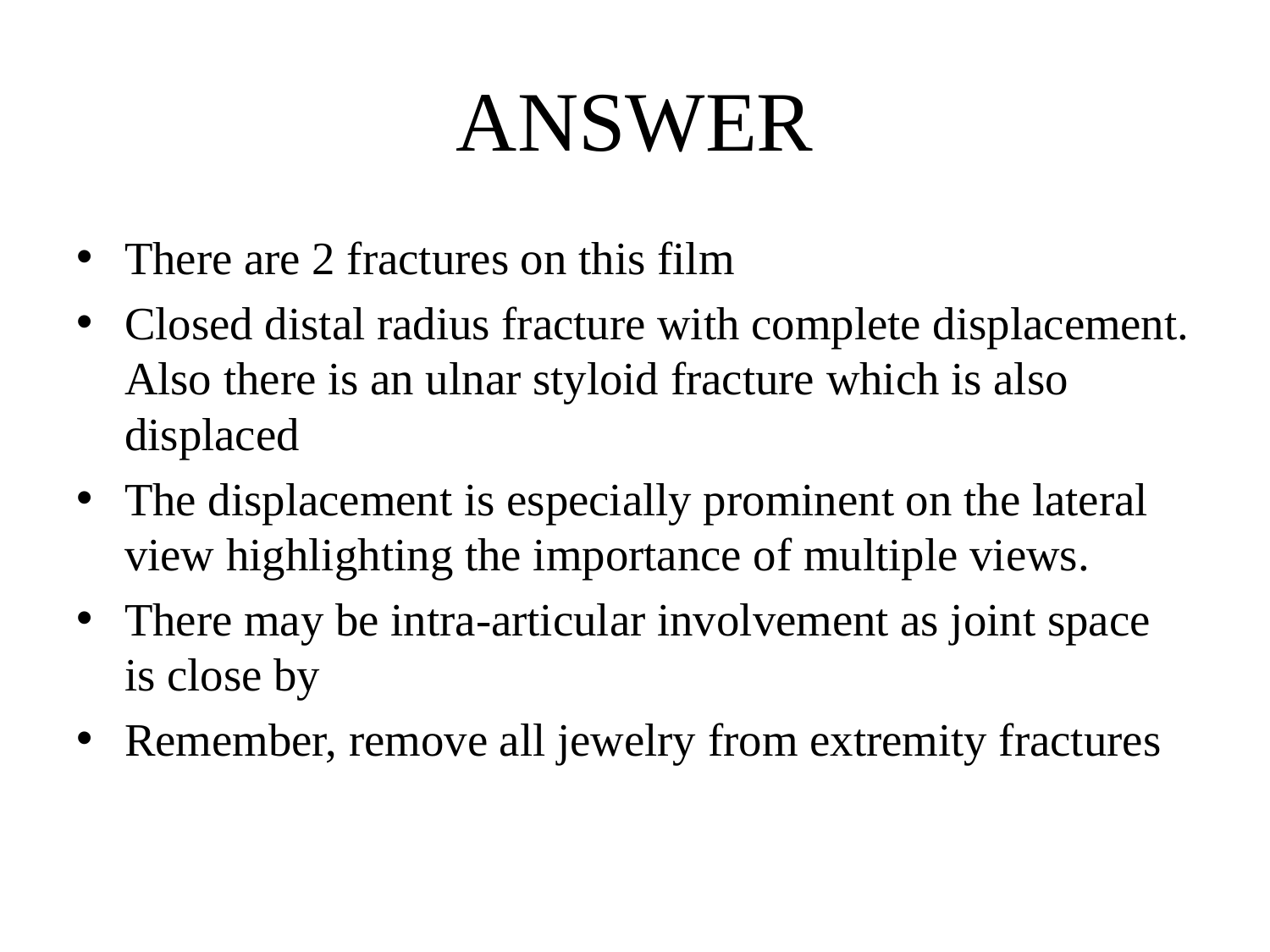

# ANSWER
There are 2 fractures on this film
Closed distal radius fracture with complete displacement. Also there is an ulnar styloid fracture which is also displaced
The displacement is especially prominent on the lateral view highlighting the importance of multiple views.
There may be intra-articular involvement as joint space is close by
Remember, remove all jewelry from extremity fractures